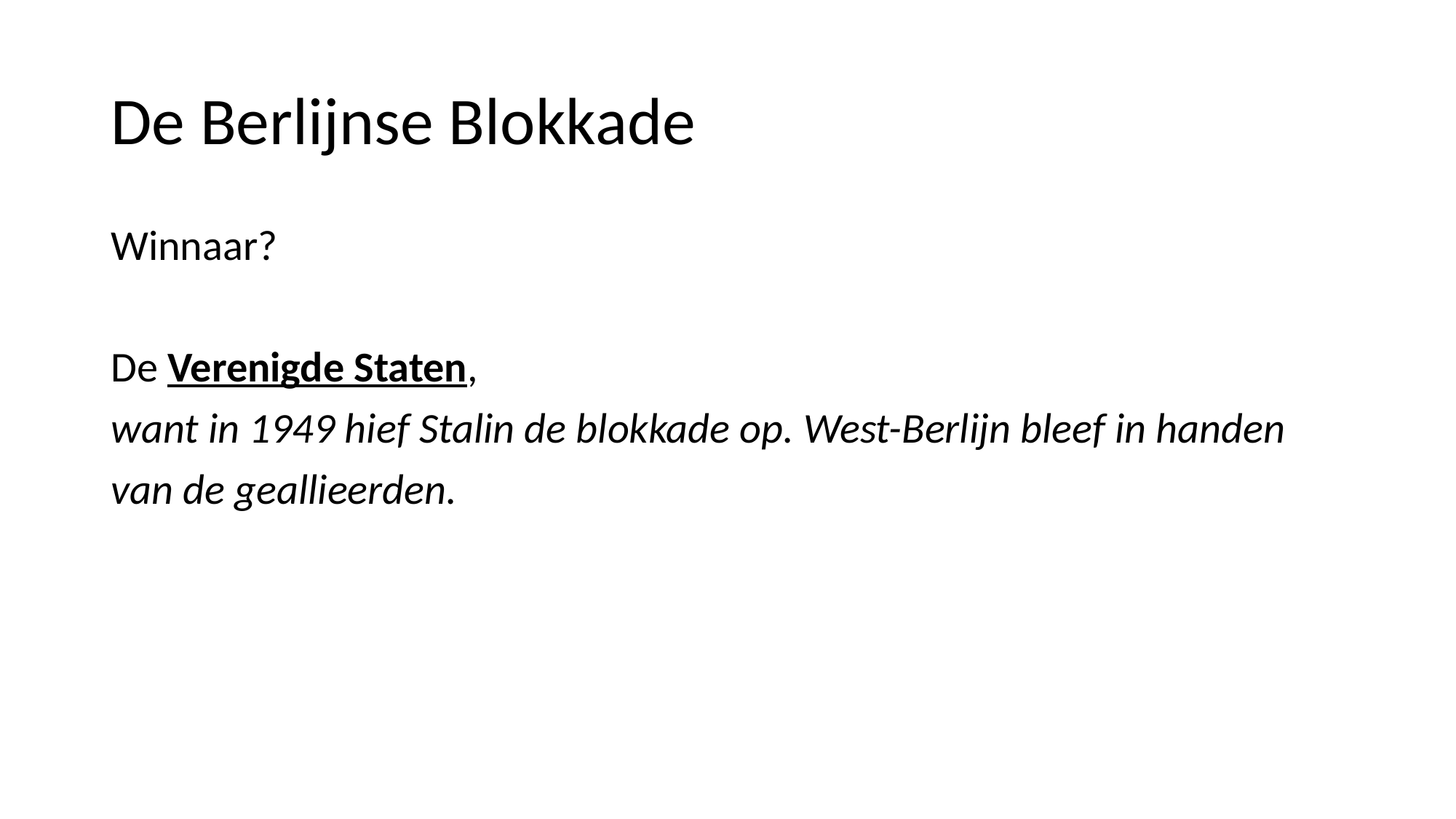

# De Berlijnse Blokkade
Winnaar?

De Verenigde Staten,
want in 1949 hief Stalin de blokkade op. West-Berlijn bleef in handen
van de geallieerden.